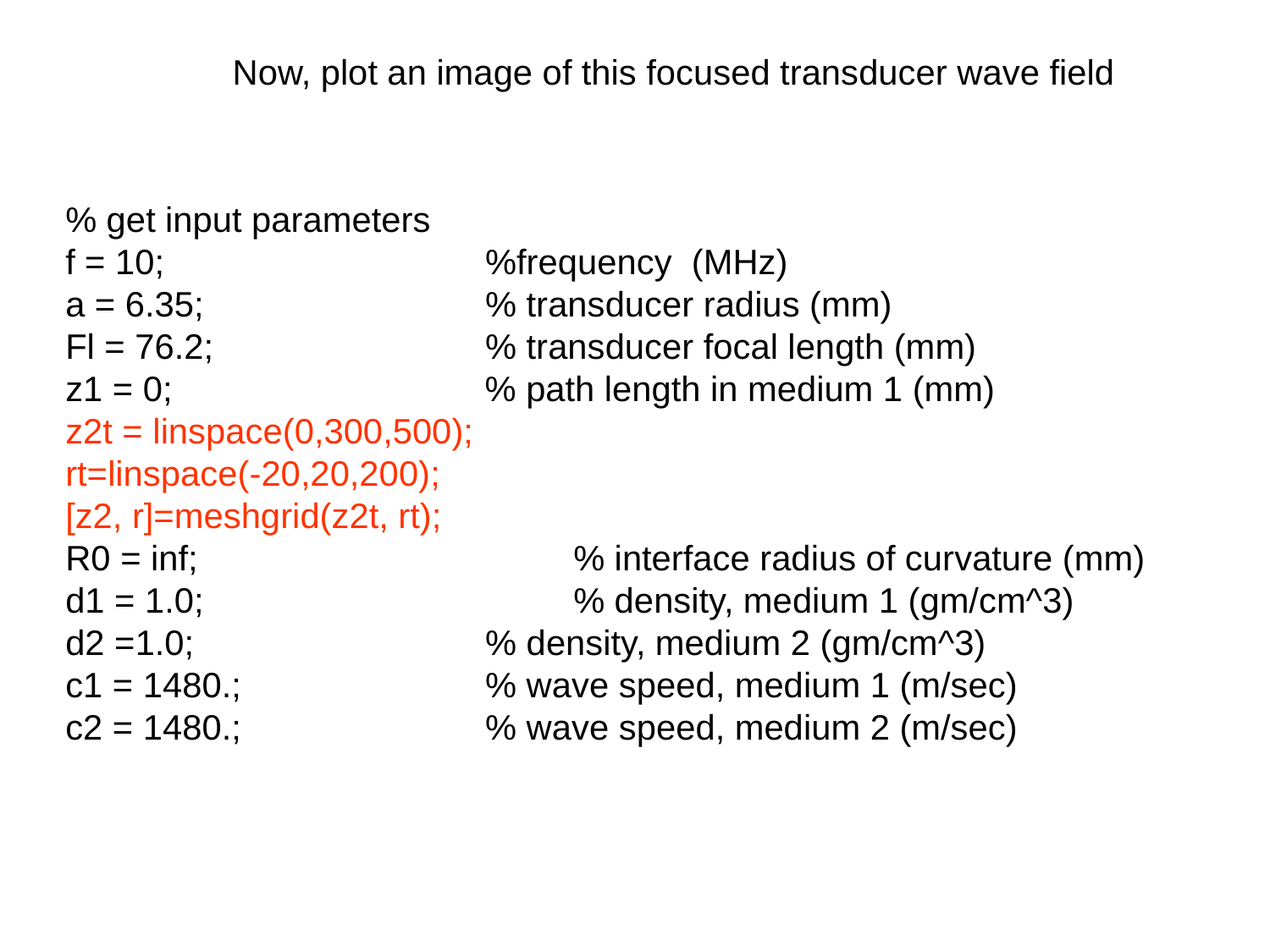

Now, plot an image of this focused transducer wave field
% get input parameters
f = 10;			    %frequency  (MHz)
a = 6.35;		    % transducer radius (mm)
Fl = 76.2;		    % transducer focal length (mm)
z1 = 0;		                 % path length in medium 1 (mm)
z2t = linspace(0,300,500);
rt=linspace(-20,20,200);
[z2, r]=meshgrid(z2t, rt);
R0 = inf;			% interface radius of curvature (mm)
d1 = 1.0;			% density, medium 1 (gm/cm^3)
d2 =1.0;		    % density, medium 2 (gm/cm^3)
c1 = 1480.;		    % wave speed, medium 1 (m/sec)
c2 = 1480.;		    % wave speed, medium 2 (m/sec)